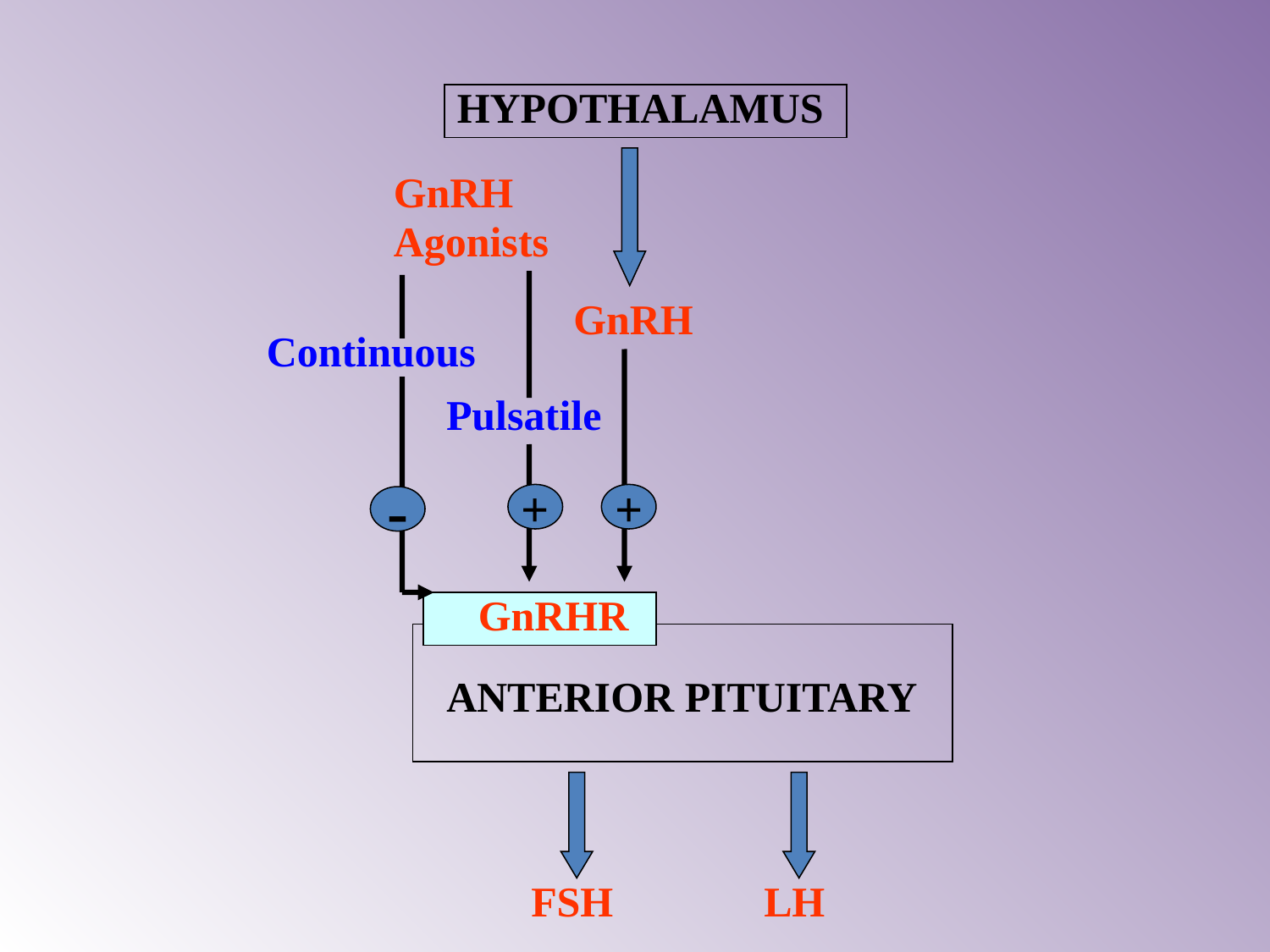

#
HYPOTHALAMUS

GnRH
Agonists

GnRH
Continuous

Pulsatile

+
+
-

    GnRHR

  ANTERIOR PITUITARY

FSH
LH